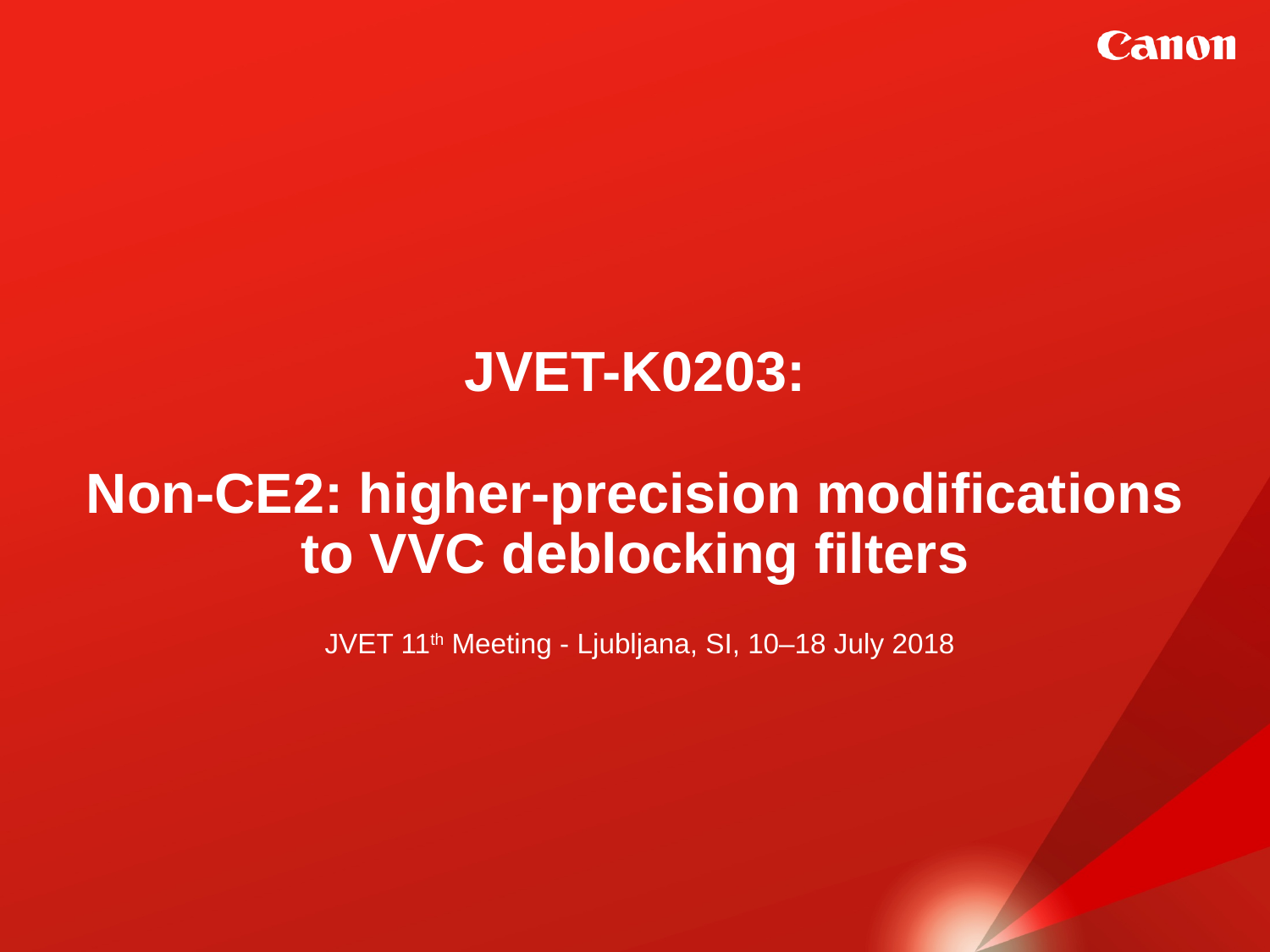

# JVET-K0203: Non-CE2: higher-precision modifications to VVC deblocking filters
JVET 11th Meeting - Ljubljana, SI, 10–18 July 2018